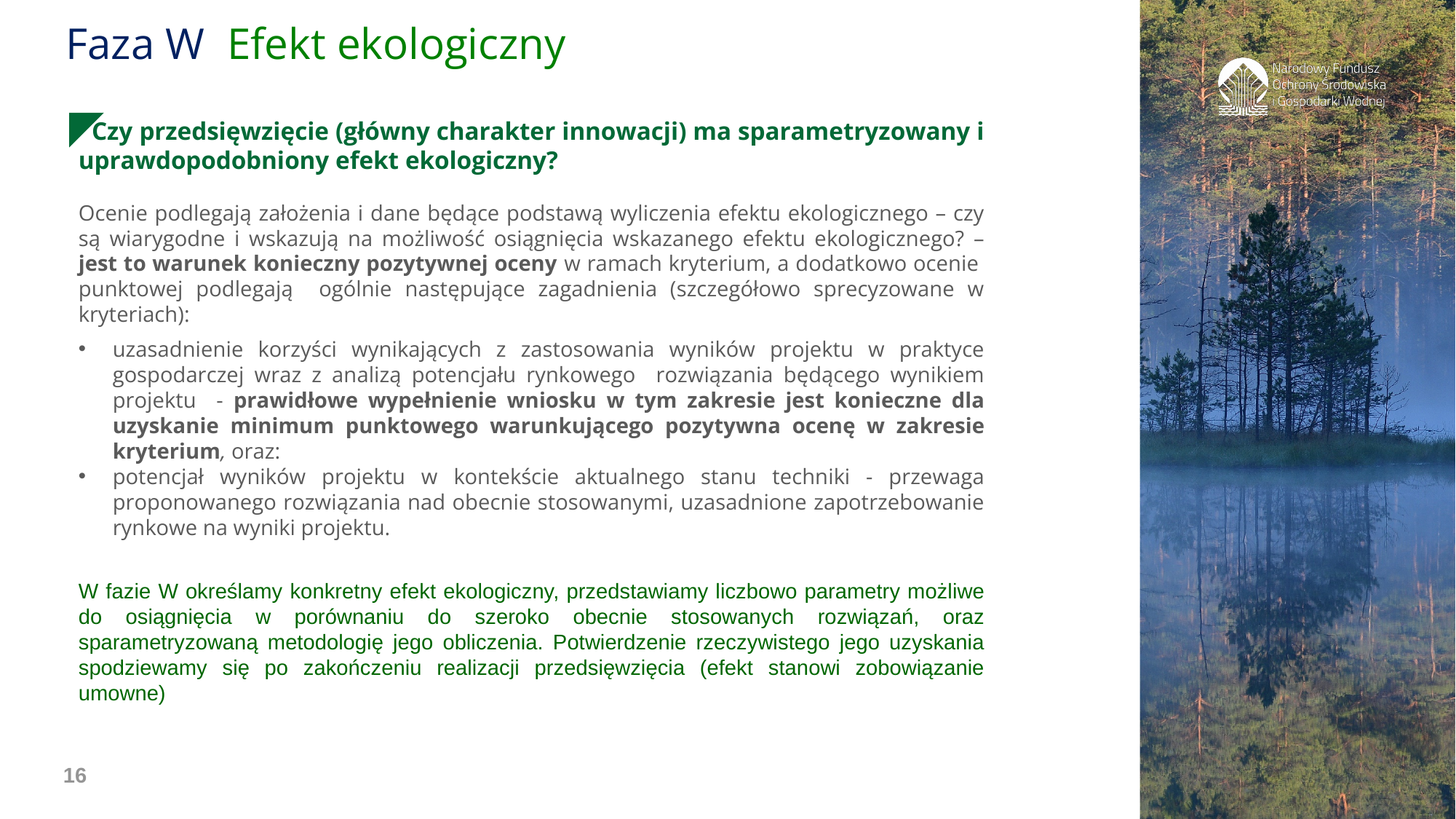

Faza W  Efekt ekologiczny
  Czy przedsięwzięcie (główny charakter innowacji) ma sparametryzowany i uprawdopodobniony efekt ekologiczny?

Ocenie podlegają założenia i dane będące podstawą wyliczenia efektu ekologicznego – czy są wiarygodne i wskazują na możliwość osiągnięcia wskazanego efektu ekologicznego? – jest to warunek konieczny pozytywnej oceny w ramach kryterium, a dodatkowo ocenie  punktowej podlegają  ogólnie następujące zagadnienia (szczegółowo sprecyzowane w kryteriach):
uzasadnienie korzyści wynikających z zastosowania wyników projektu w praktyce gospodarczej wraz z analizą potencjału rynkowego  rozwiązania będącego wynikiem projektu  - prawidłowe wypełnienie wniosku w tym zakresie jest konieczne dla uzyskanie minimum punktowego warunkującego pozytywna ocenę w zakresie kryterium, oraz:
potencjał wyników projektu w kontekście aktualnego stanu techniki - przewaga proponowanego rozwiązania nad obecnie stosowanymi, uzasadnione zapotrzebowanie rynkowe na wyniki projektu.

W fazie W określamy konkretny efekt ekologiczny, przedstawiamy liczbowo parametry możliwe do osiągnięcia w porównaniu do szeroko obecnie stosowanych rozwiązań, oraz sparametryzowaną metodologię jego obliczenia. Potwierdzenie rzeczywistego jego uzyskania spodziewamy się po zakończeniu realizacji przedsięwzięcia (efekt stanowi zobowiązanie umowne)